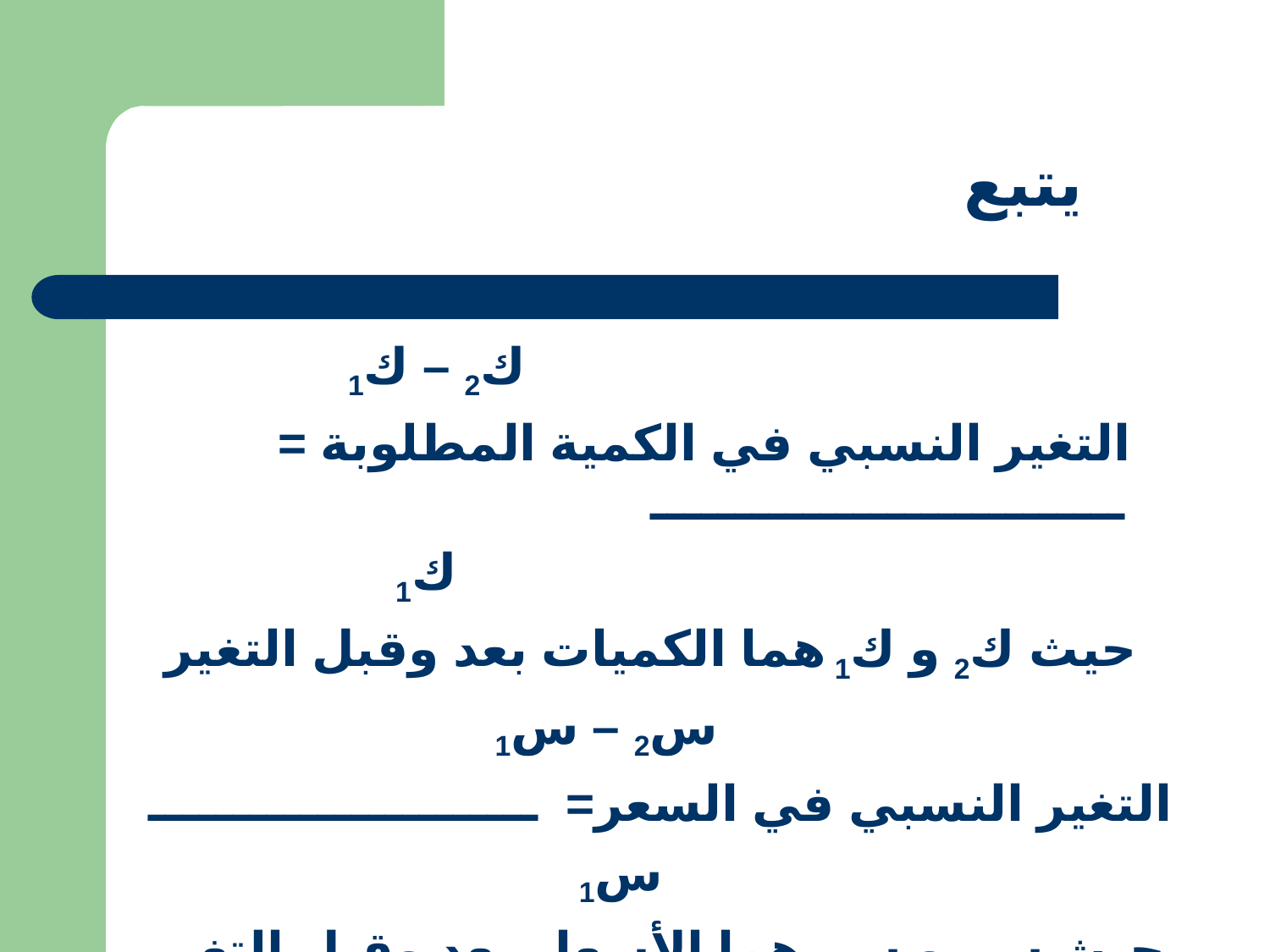

يتبع
                                               ك2 – ك1
   التغير النسبي في الكمية المطلوبة = ــــــــــــــــــــــــــــ
                                                    ك1
حيث ك2 و ك1 هما الكميات بعد وقبل التغير
                                 س2 – س1
التغير النسبي في السعر=  ـــــــــــــــــــــــ
                                     س1
حيث س1 و س2 هما الأسعار بعد وقبل التغير